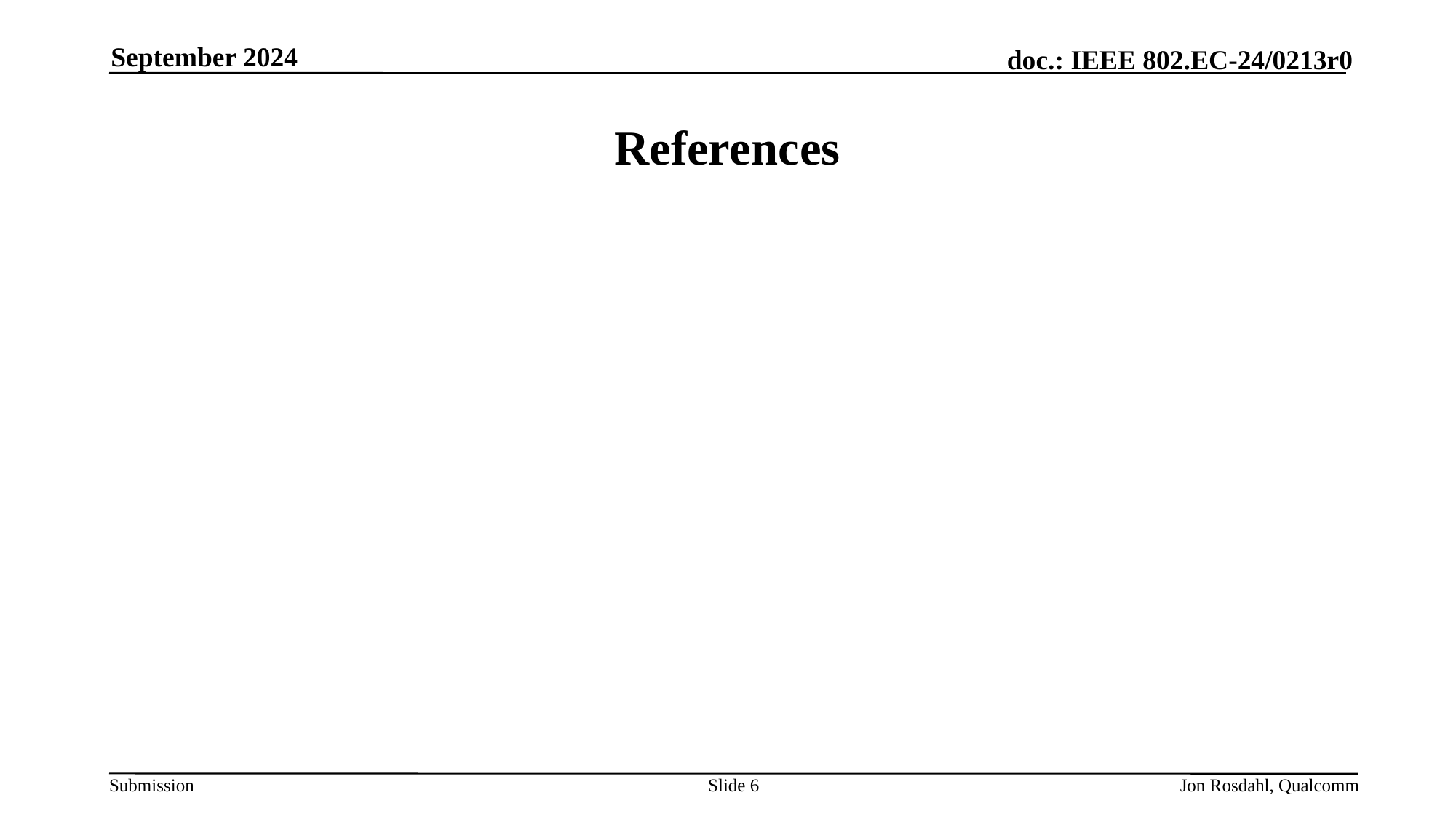

September 2024
# References

Slide 6
Jon Rosdahl, Qualcomm